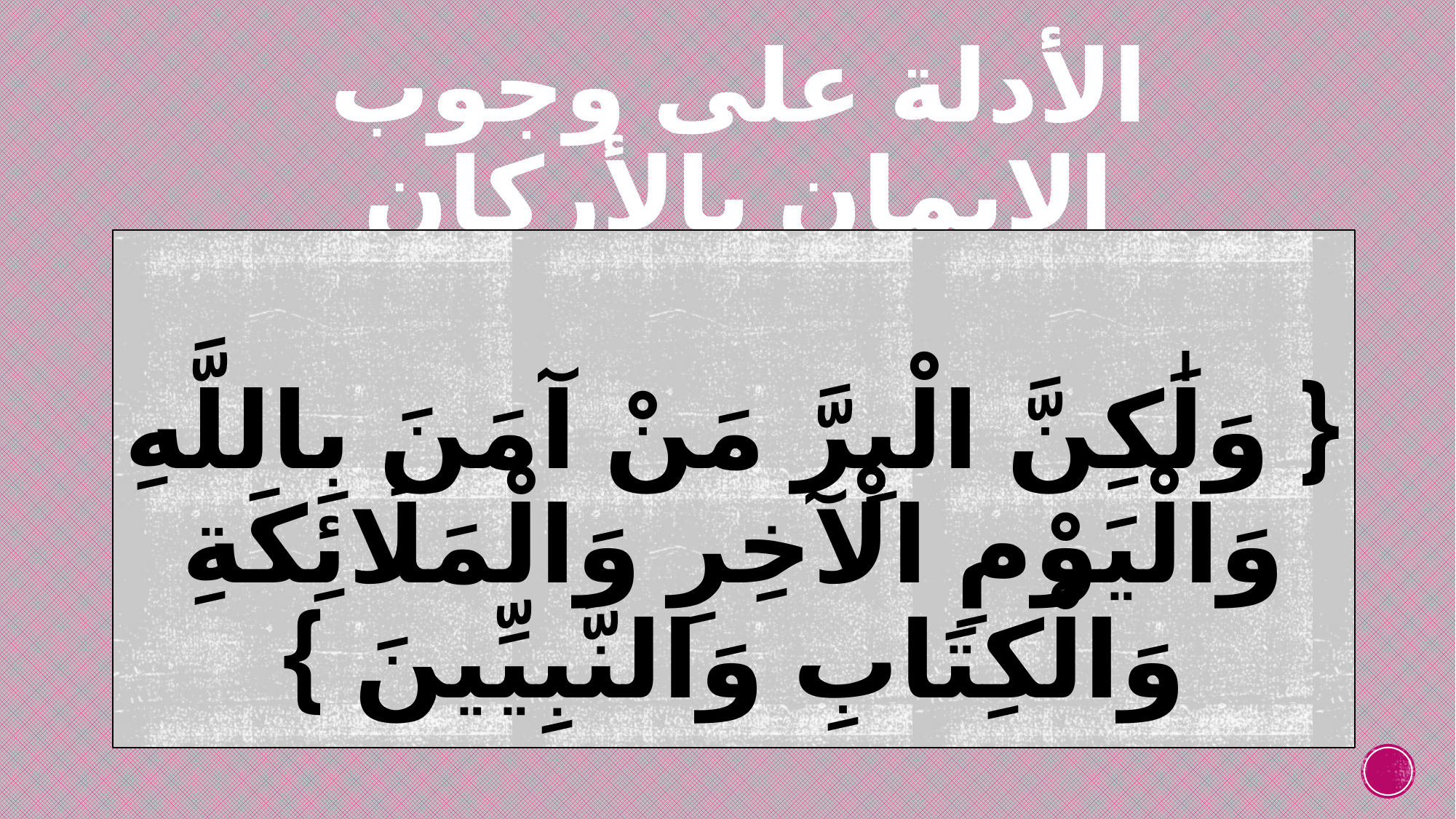

# الأدلة على وجوب الإيمان بالأركان

{ وَلَٰكِنَّ الْبِرَّ مَنْ آمَنَ بِاللَّهِ وَالْيَوْمِ الْآخِرِ وَالْمَلَائِكَةِ وَالْكِتَابِ وَالنَّبِيِّينَ }